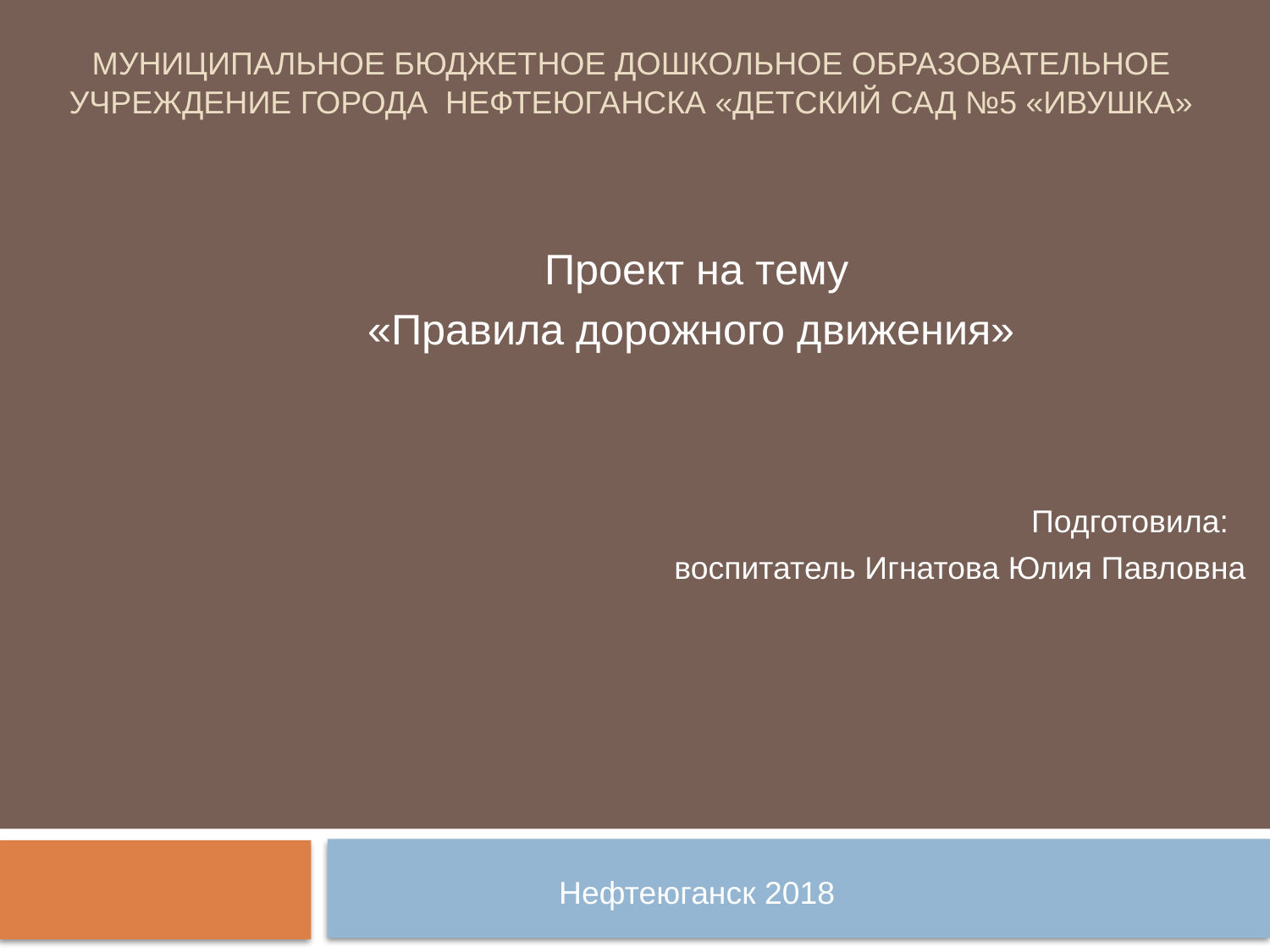

# Муниципальное Бюджетное Дошкольное Образовательное Учреждение города  Нефтеюганска «Детский сад №5 «Ивушка»
 Проект на тему
«Правила дорожного движения»

Подготовила:
воспитатель Игнатова Юлия Павловна

Нефтеюганск 2018